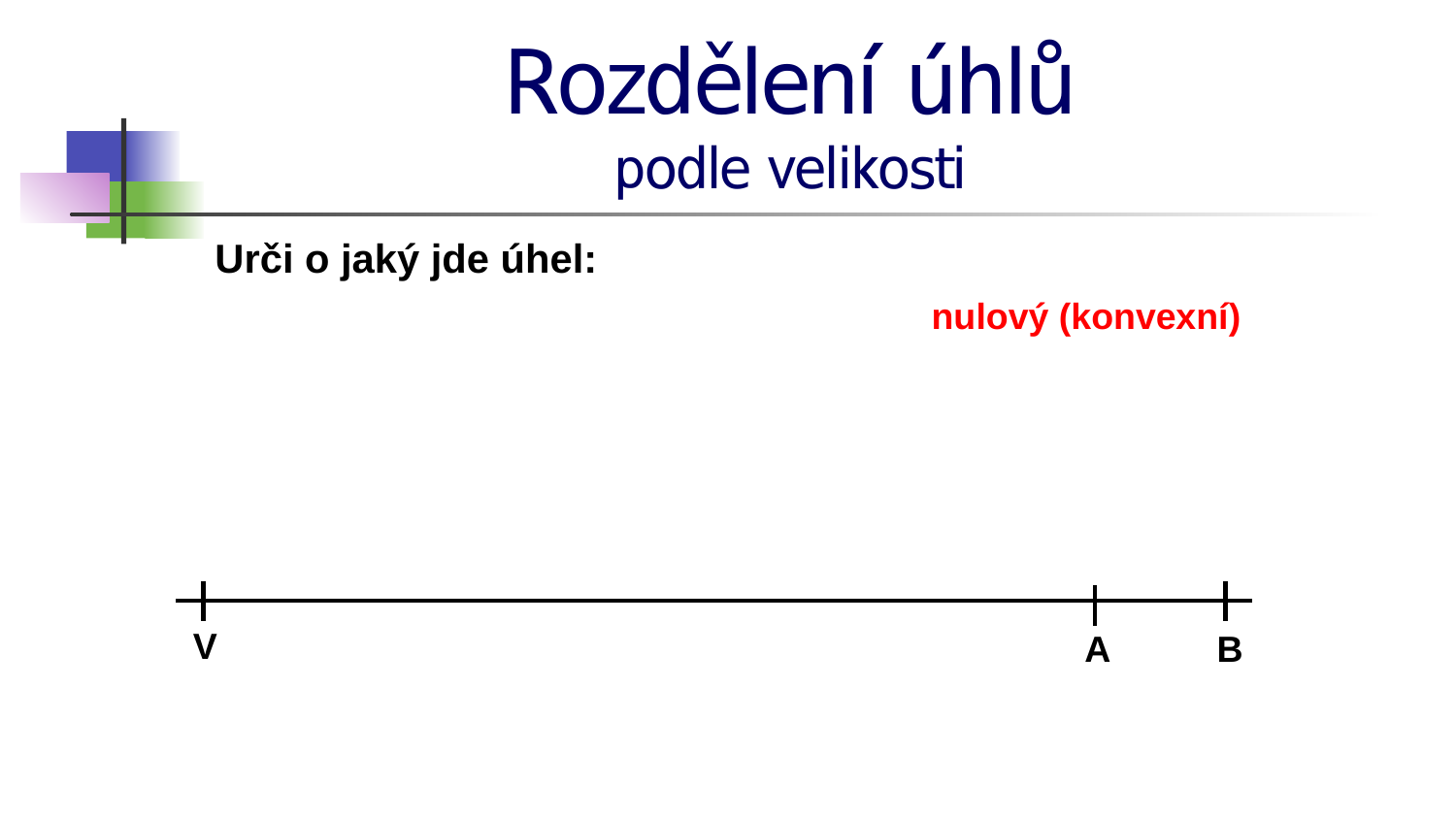

# Rozdělení úhlů podle velikosti
Urči o jaký jde úhel:
nulový (konvexní)
V
A
B